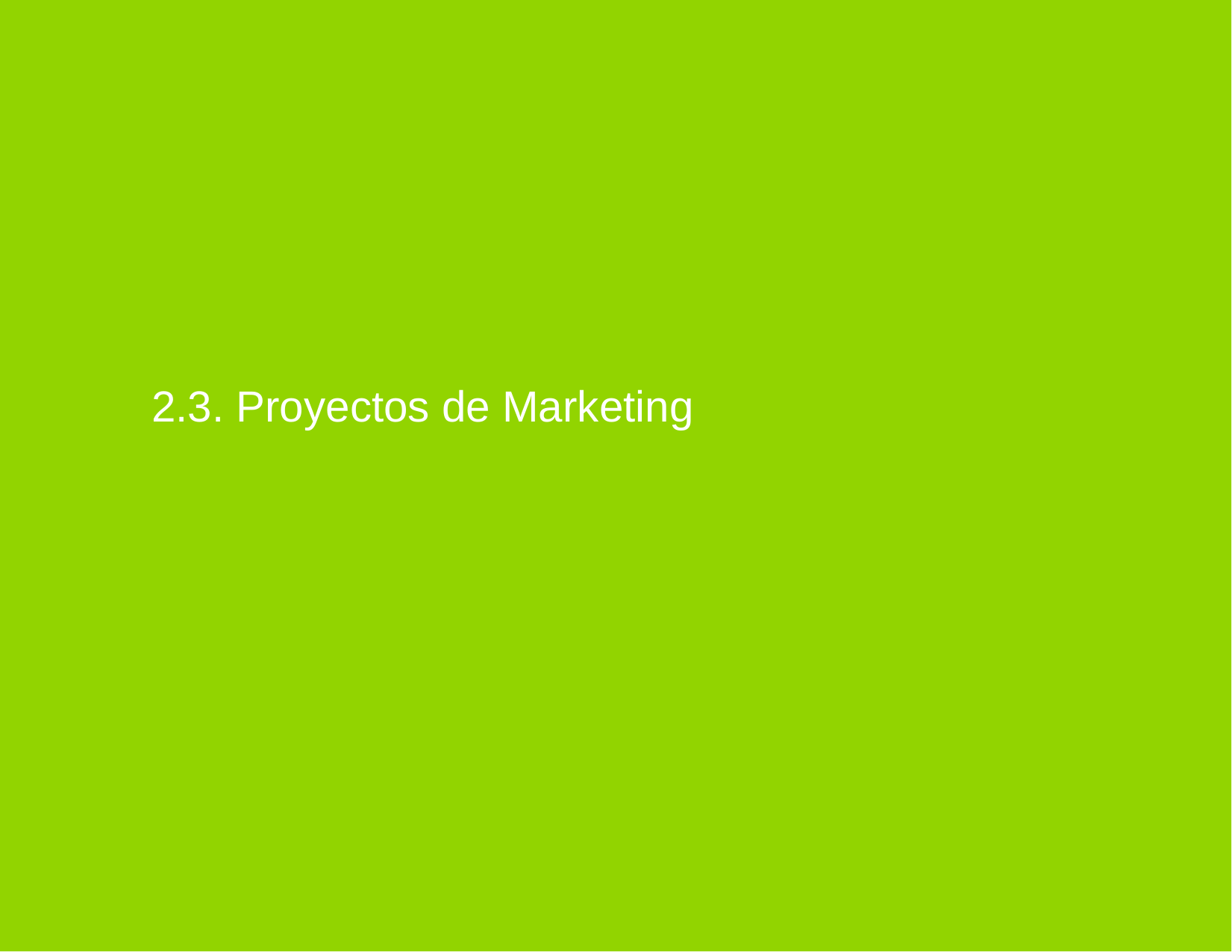

3.1. Objetivos Estratégicos Específicos
2.3. Proyectos de Marketing